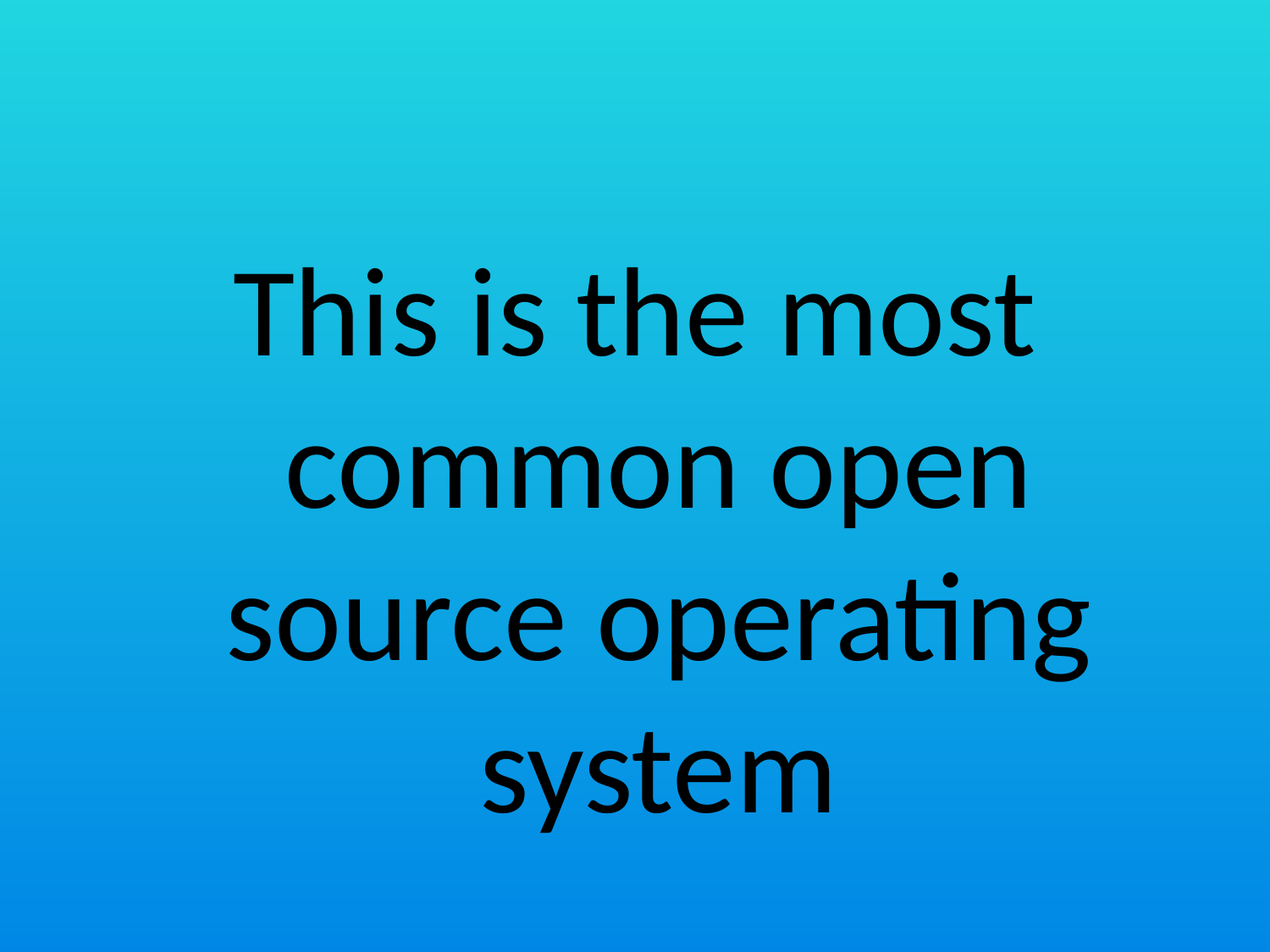

#
This is the most common open source operating system